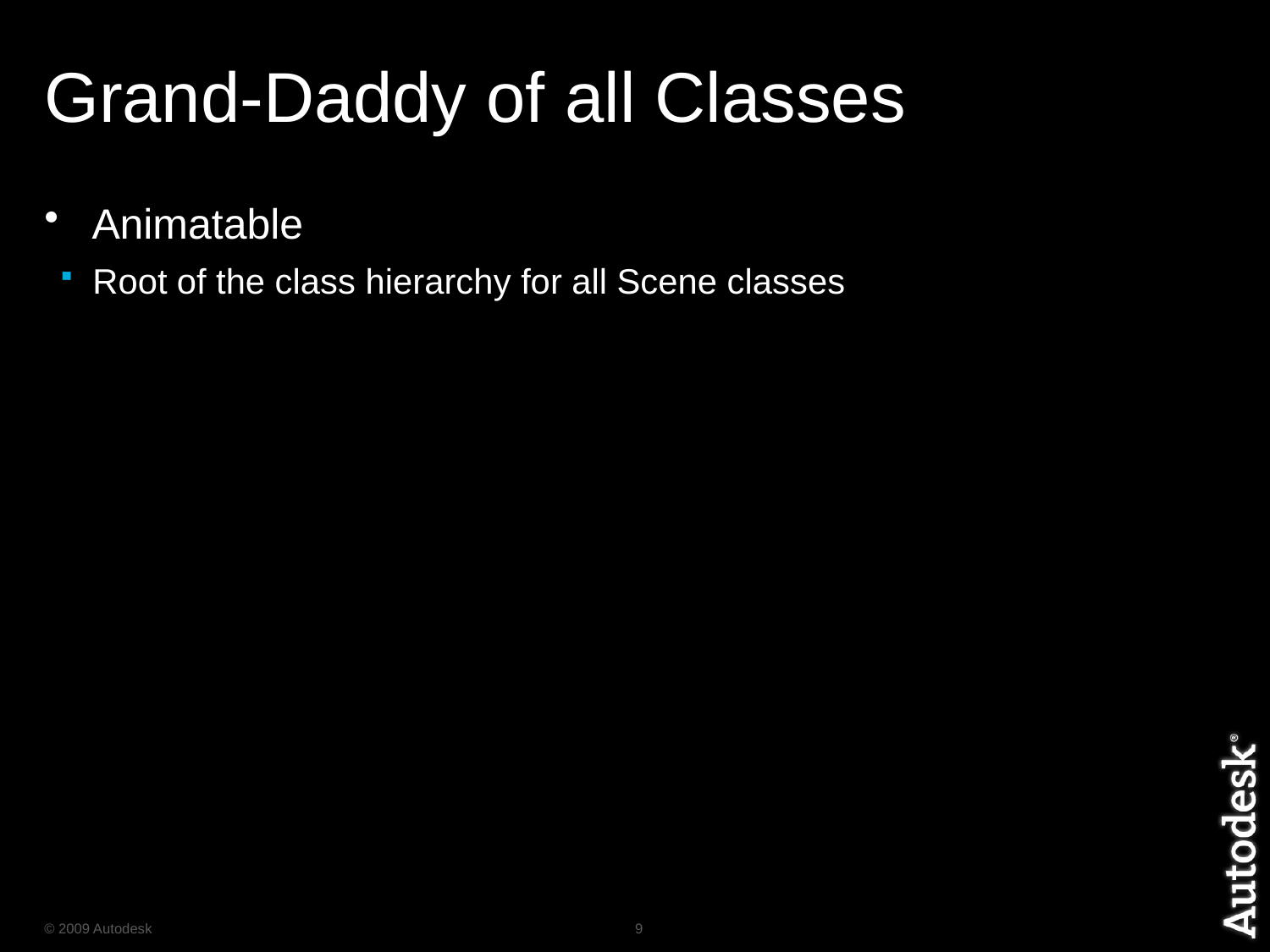

# Grand-Daddy of all Classes
Animatable
Root of the class hierarchy for all Scene classes